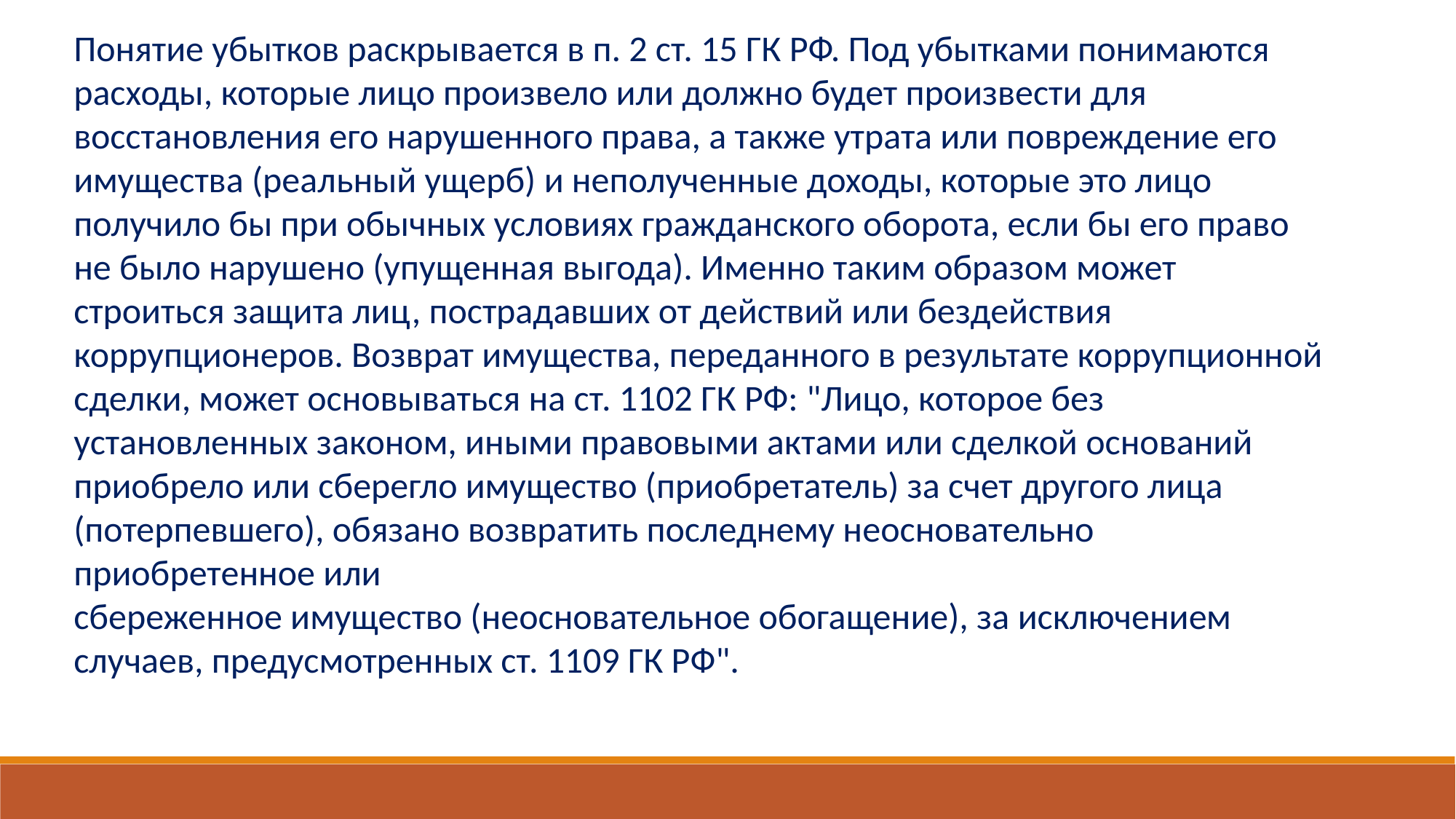

Понятие убытков раскрывается в п. 2 ст. 15 ГК РФ. Под убытками понимаются расходы, которые лицо произвело или должно будет произвести для восстановления его нарушенного права, а также утрата или повреждение его имущества (реальный ущерб) и неполученные доходы, которые это лицо получило бы при обычных условиях гражданского оборота, если бы его право не было нарушено (упущенная выгода). Именно таким образом может строиться защита лиц, пострадавших от действий или бездействия коррупционеров. Возврат имущества, переданного в результате коррупционной сделки, может основываться на ст. 1102 ГК РФ: "Лицо, которое без установленных законом, иными правовыми актами или сделкой оснований приобрело или сберегло имущество (приобретатель) за счет другого лица (потерпевшего), обязано возвратить последнему неосновательно приобретенное или
сбереженное имущество (неосновательное обогащение), за исключением случаев, предусмотренных ст. 1109 ГК РФ".